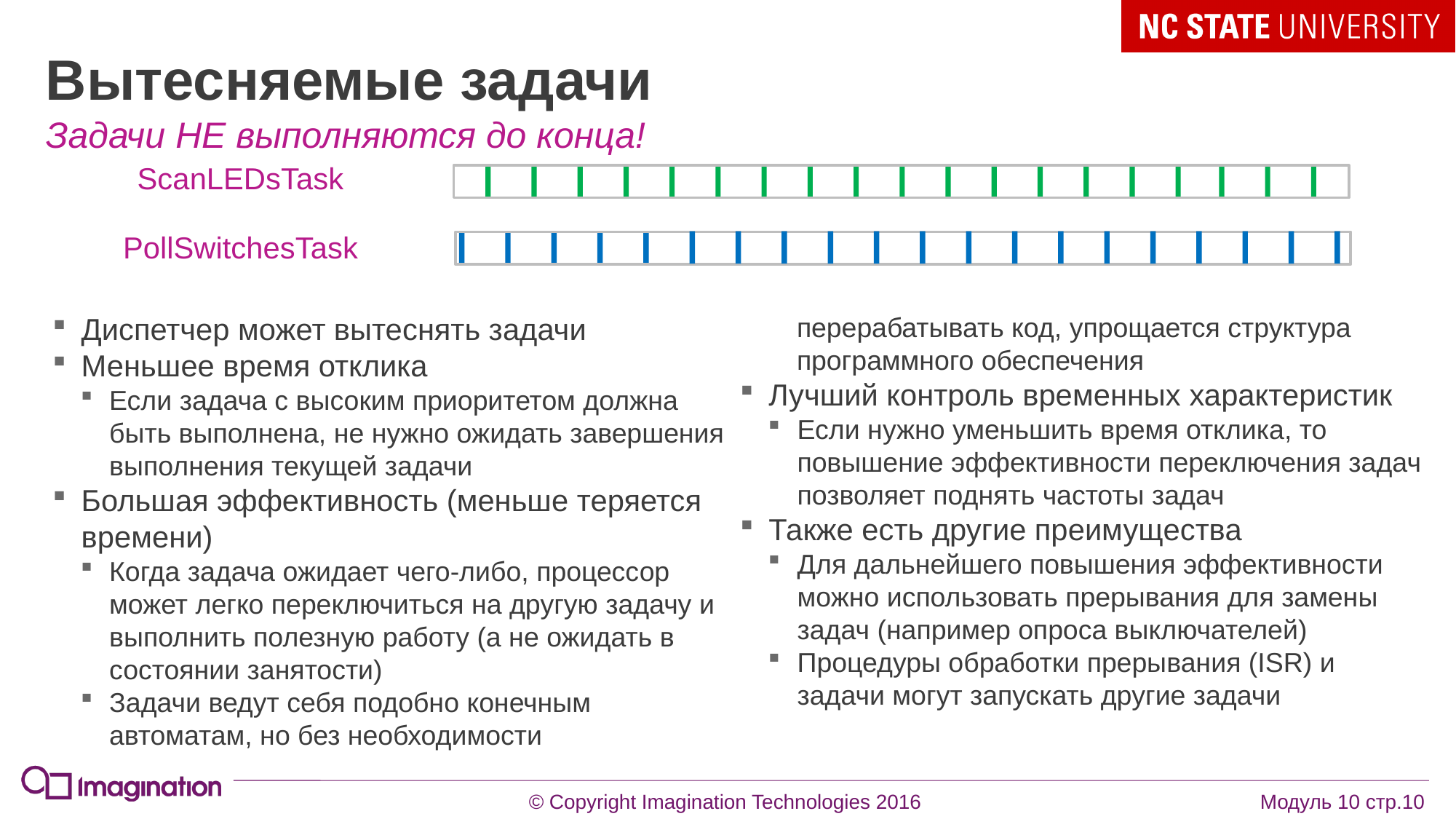

# Вытесняемые задачи
Задачи НЕ выполняются до конца!
ScanLEDsTask

PollSwitchesTask

Диспетчер может вытеснять задачи
Меньшее время отклика
Если задача с высоким приоритетом должна быть выполнена, не нужно ожидать завершения выполнения текущей задачи
Большая эффективность (меньше теряется времени)
Когда задача ожидает чего-либо, процессор может легко переключиться на другую задачу и выполнить полезную работу (а не ожидать в состоянии занятости)
Задачи ведут себя подобно конечным автоматам, но без необходимости перерабатывать код, упрощается структура программного обеспечения
Лучший контроль временных характеристик
Если нужно уменьшить время отклика, то повышение эффективности переключения задач позволяет поднять частоты задач
Также есть другие преимущества
Для дальнейшего повышения эффективности можно использовать прерывания для замены задач (например опроса выключателей)
Процедуры обработки прерывания (ISR) и задачи могут запускать другие задачи